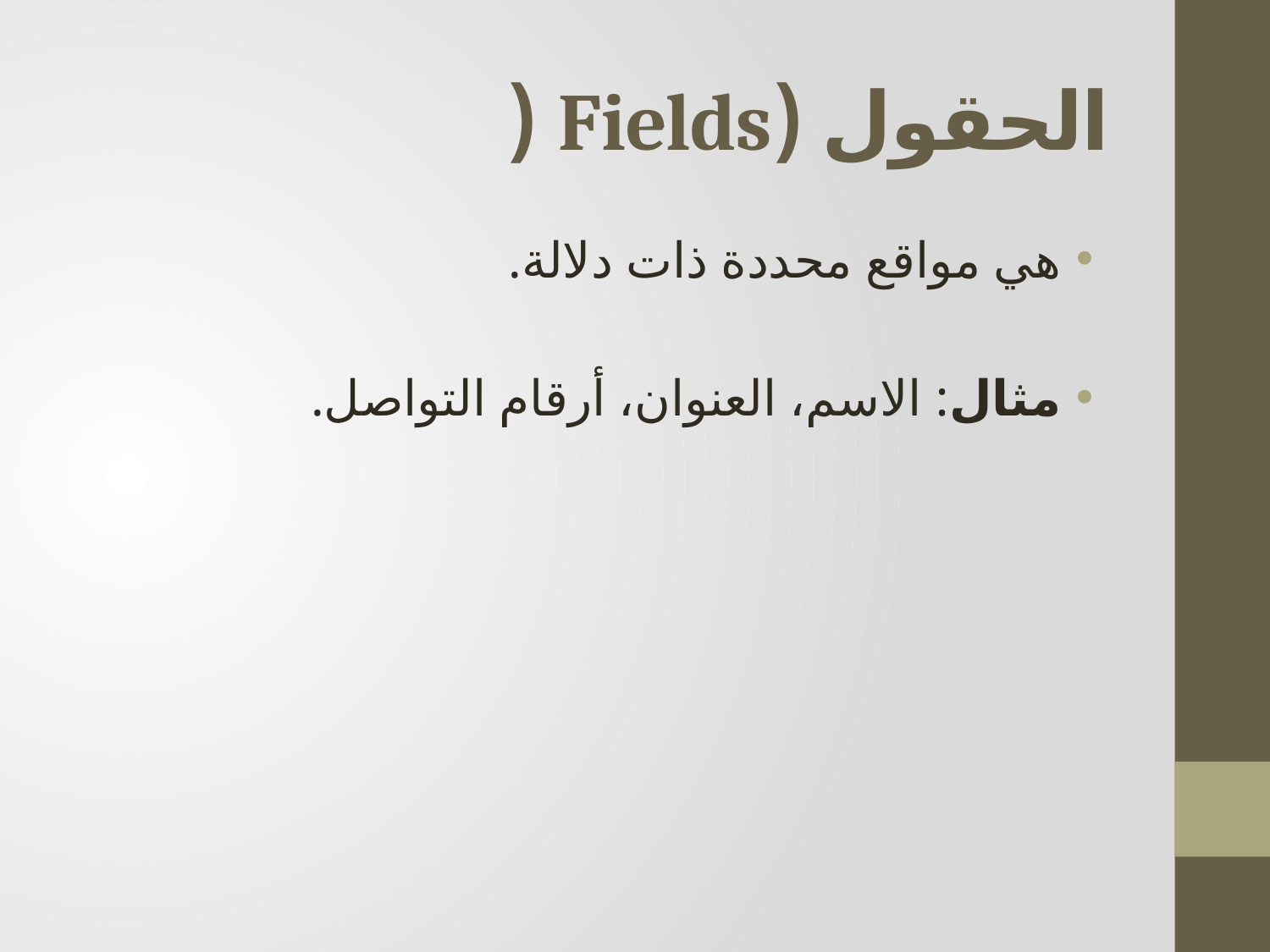

# الحقول (Fields (
هي مواقع محددة ذات دﻻلة.

مثال: الاسم، العنوان، أرقام التواصل.